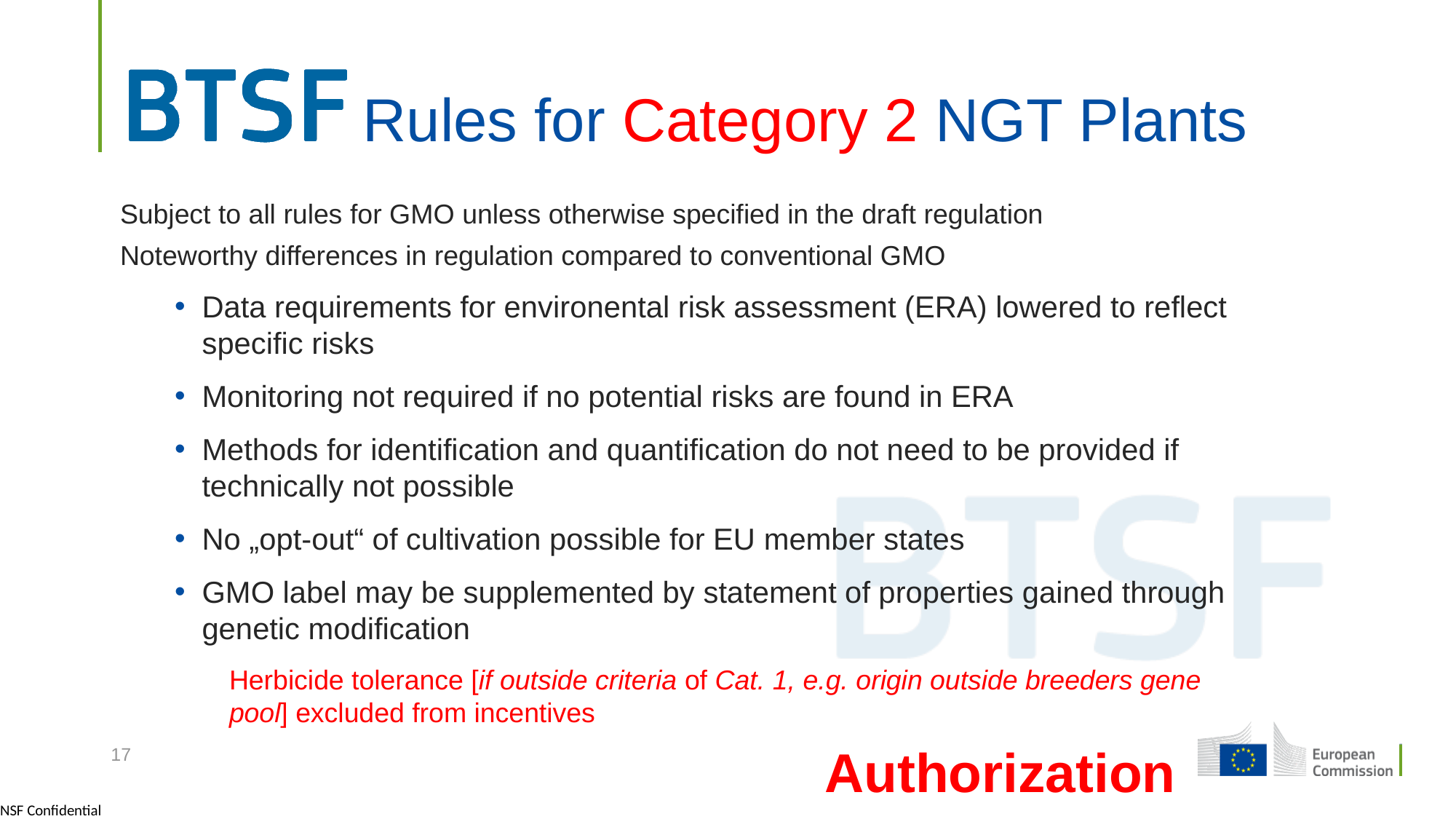

# Rules for Category 2 NGT Plants
Subject to all rules for GMO unless otherwise specified in the draft regulation
Noteworthy differences in regulation compared to conventional GMO
Data requirements for environental risk assessment (ERA) lowered to reflect specific risks
Monitoring not required if no potential risks are found in ERA
Methods for identification and quantification do not need to be provided if technically not possible
No „opt-out“ of cultivation possible for EU member states
GMO label may be supplemented by statement of properties gained through genetic modification
Herbicide tolerance [if outside criteria of Cat. 1, e.g. origin outside breeders gene pool] excluded from incentives

17
Authorization